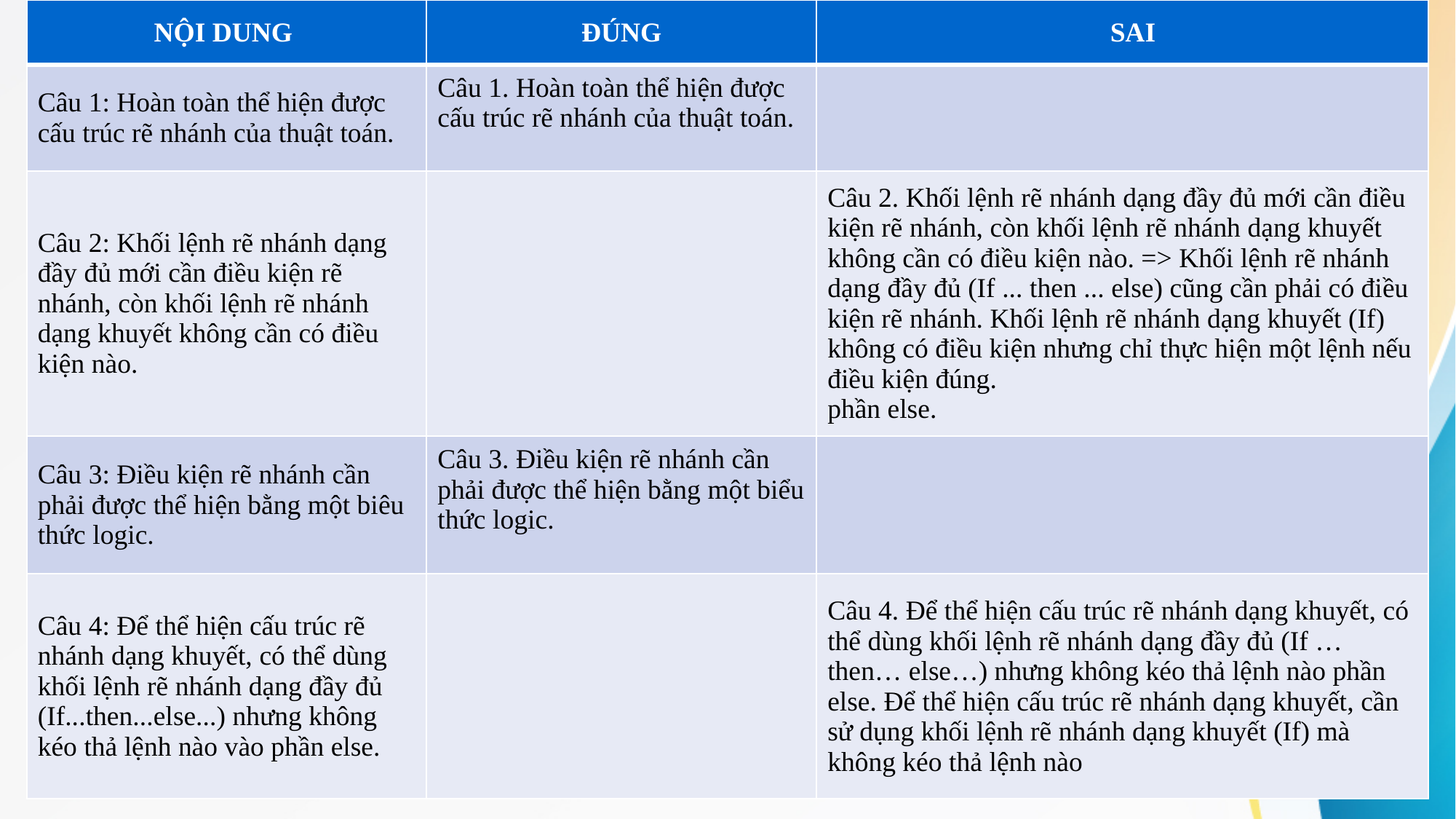

| NỘI DUNG | ĐÚNG | SAI |
| --- | --- | --- |
| Câu 1: Hoàn toàn thể hiện được cấu trúc rẽ nhánh của thuật toán. | Câu 1. Hoàn toàn thể hiện được cấu trúc rẽ nhánh của thuật toán. |  |
| Câu 2: Khối lệnh rẽ nhánh dạng đầy đủ mới cần điều kiện rẽ nhánh, còn khối lệnh rẽ nhánh dạng khuyết không cần có điều kiện nào. |  | Câu 2. Khối lệnh rẽ nhánh dạng đầy đủ mới cần điều kiện rẽ nhánh, còn khối lệnh rẽ nhánh dạng khuyết không cần có điều kiện nào. => Khối lệnh rẽ nhánh dạng đầy đủ (If ... then ... else) cũng cần phải có điều kiện rẽ nhánh. Khối lệnh rẽ nhánh dạng khuyết (If) không có điều kiện nhưng chỉ thực hiện một lệnh nếu điều kiện đúng. phần else. |
| Câu 3: Điều kiện rẽ nhánh cần phải được thể hiện bằng một biêu thức logic. | Câu 3. Điều kiện rẽ nhánh cần phải được thể hiện bằng một biểu thức logic. |  |
| Câu 4: Để thể hiện cấu trúc rẽ nhánh dạng khuyết, có thể dùng khối lệnh rẽ nhánh dạng đầy đủ (If...then...else...) nhưng không kéo thả lệnh nào vào phần else. |  | Câu 4. Để thể hiện cấu trúc rẽ nhánh dạng khuyết, có thể dùng khối lệnh rẽ nhánh dạng đầy đủ (If … then… else…) nhưng không kéo thả lệnh nào phần else. Để thể hiện cấu trúc rẽ nhánh dạng khuyết, cần sử dụng khối lệnh rẽ nhánh dạng khuyết (If) mà không kéo thả lệnh nào |